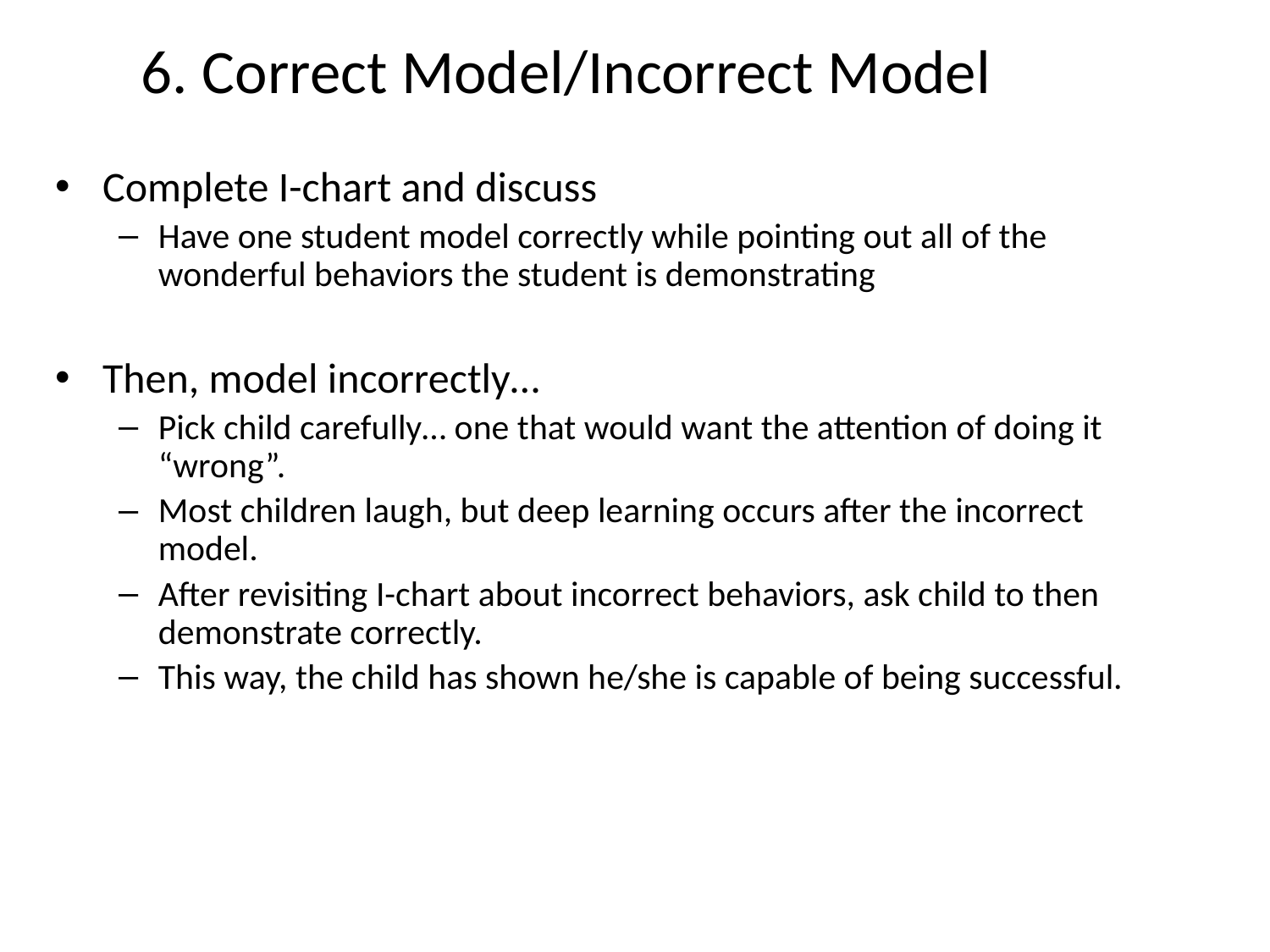

# 6. Correct Model/Incorrect Model
Complete I-chart and discuss
Have one student model correctly while pointing out all of the wonderful behaviors the student is demonstrating

Then, model incorrectly…
Pick child carefully… one that would want the attention of doing it “wrong”.
Most children laugh, but deep learning occurs after the incorrect model.
After revisiting I-chart about incorrect behaviors, ask child to then demonstrate correctly.
This way, the child has shown he/she is capable of being successful.